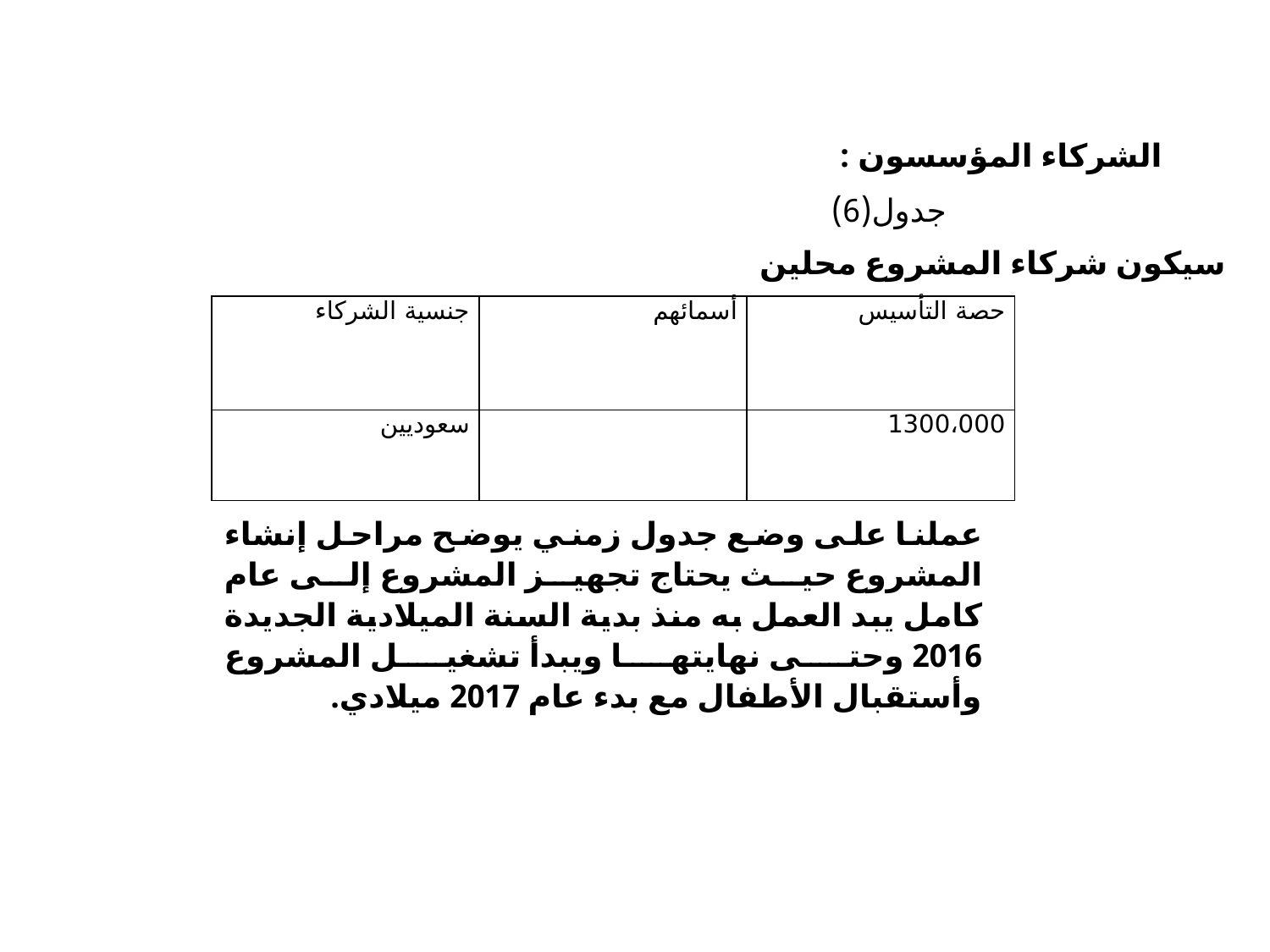

الشركاء المؤسسون :
جدول(6)
سيكون شركاء المشروع محلين
| جنسية الشركاء | أسمائهم | حصة التأسيس |
| --- | --- | --- |
| سعوديين |  | 1300،000 |

عملنا على وضع جدول زمني يوضح مراحل إنشاء المشروع حيث يحتاج تجهيز المشروع إلى عام كامل يبد العمل به منذ بدية السنة الميلادية الجديدة 2016 وحتى نهايتها ويبدأ تشغيل المشروع وأستقبال الأطفال مع بدء عام 2017 ميلادي.